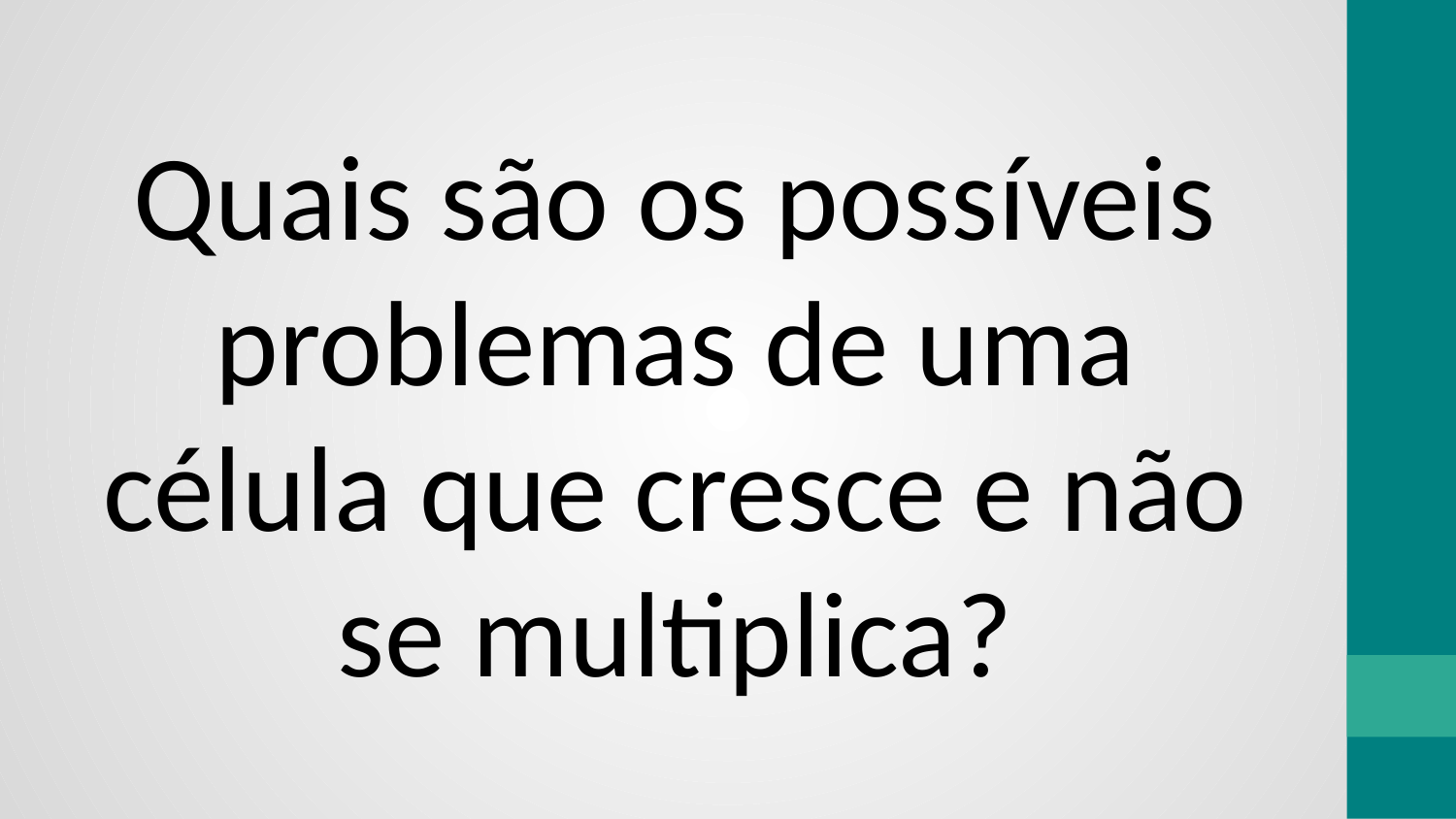

Quais são os possíveis problemas de uma célula que cresce e não se multiplica?